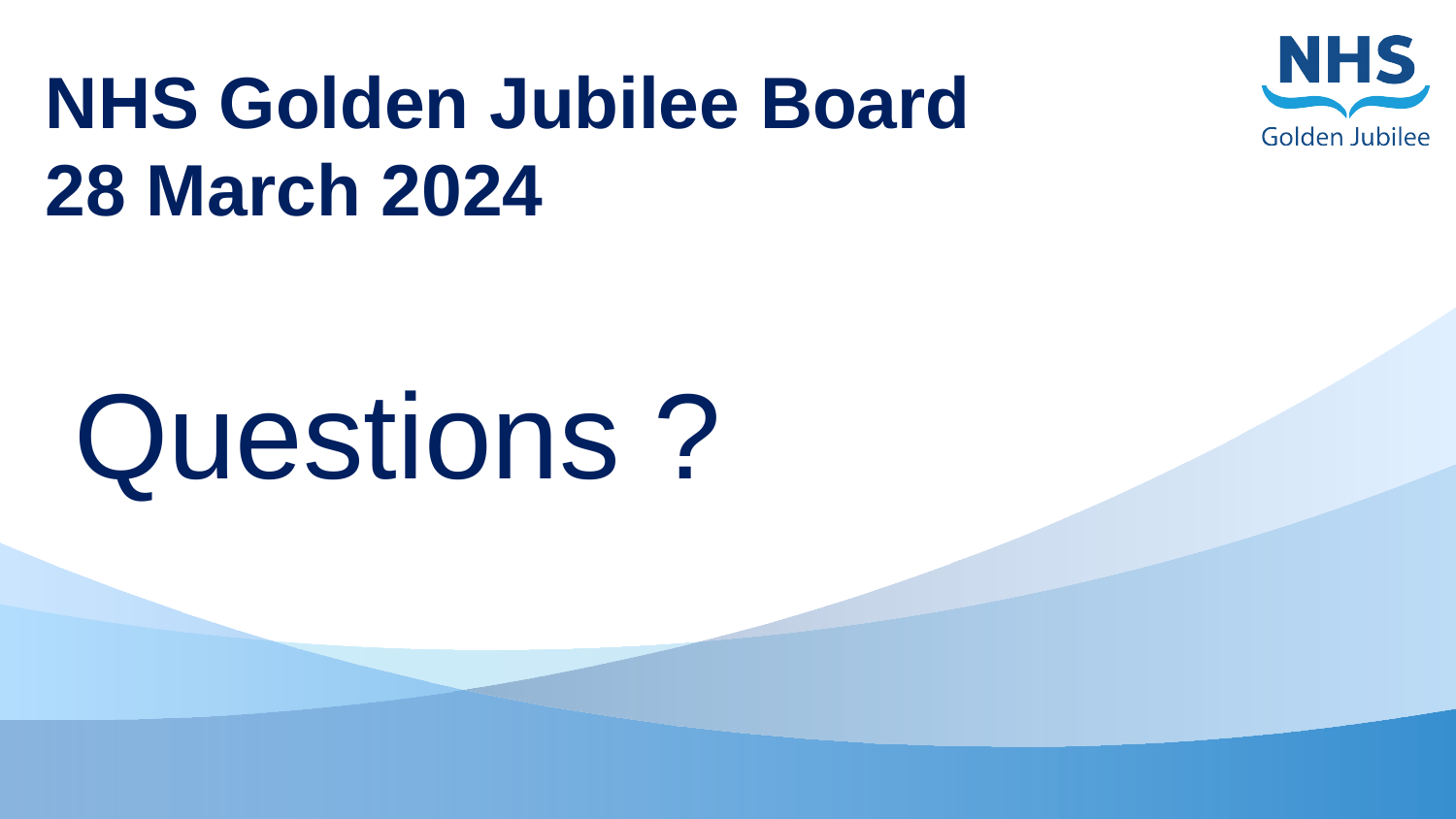

# NHS Golden Jubilee Board 28 March 2024

Questions ?